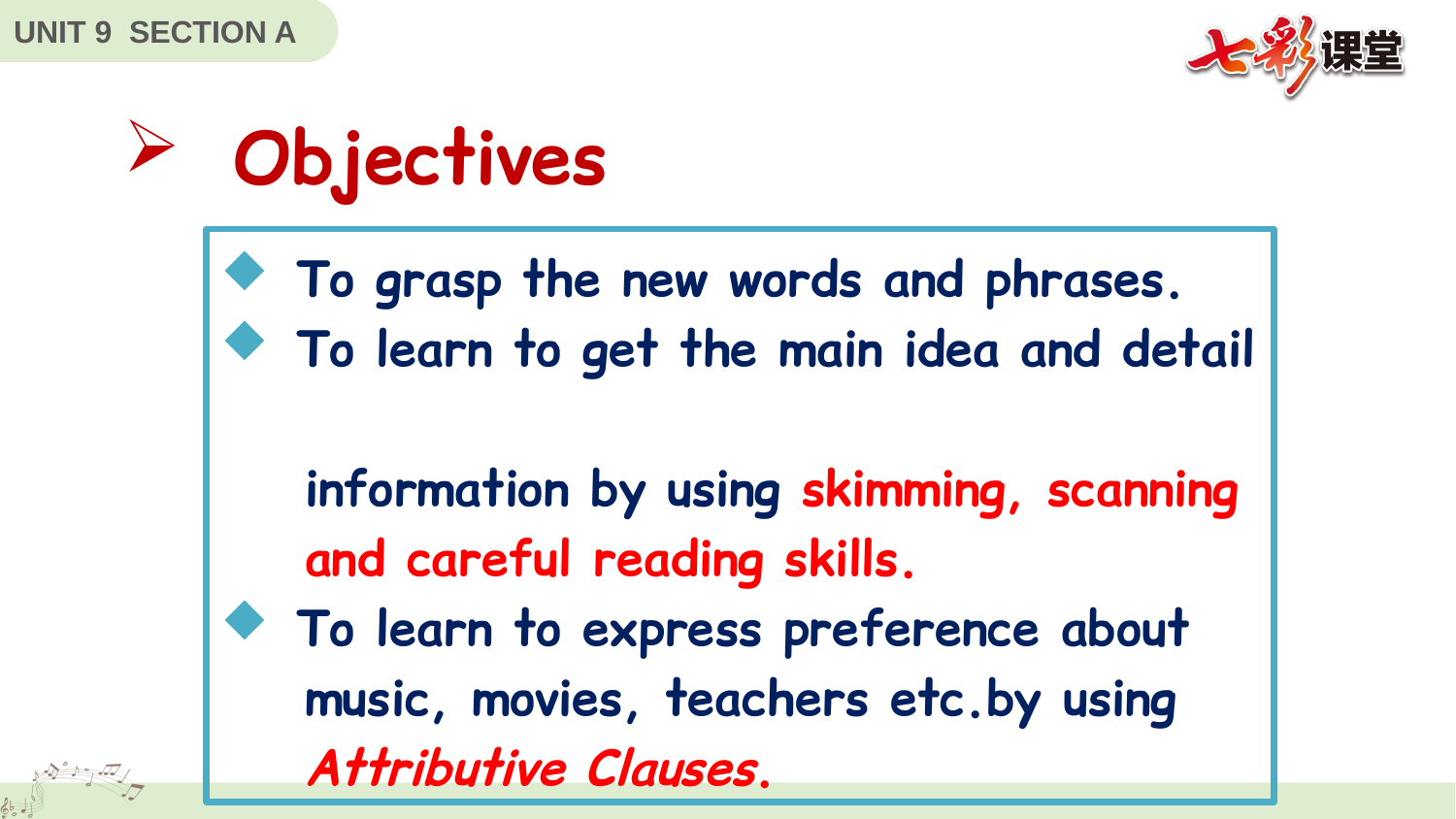

Objectives
 To grasp the new words and phrases.
 To learn to get the main idea and detail
    information by using skimming, scanning
    and careful reading skills.
 To learn to express preference about
    music, movies, teachers etc.by using
    Attributive Clauses.